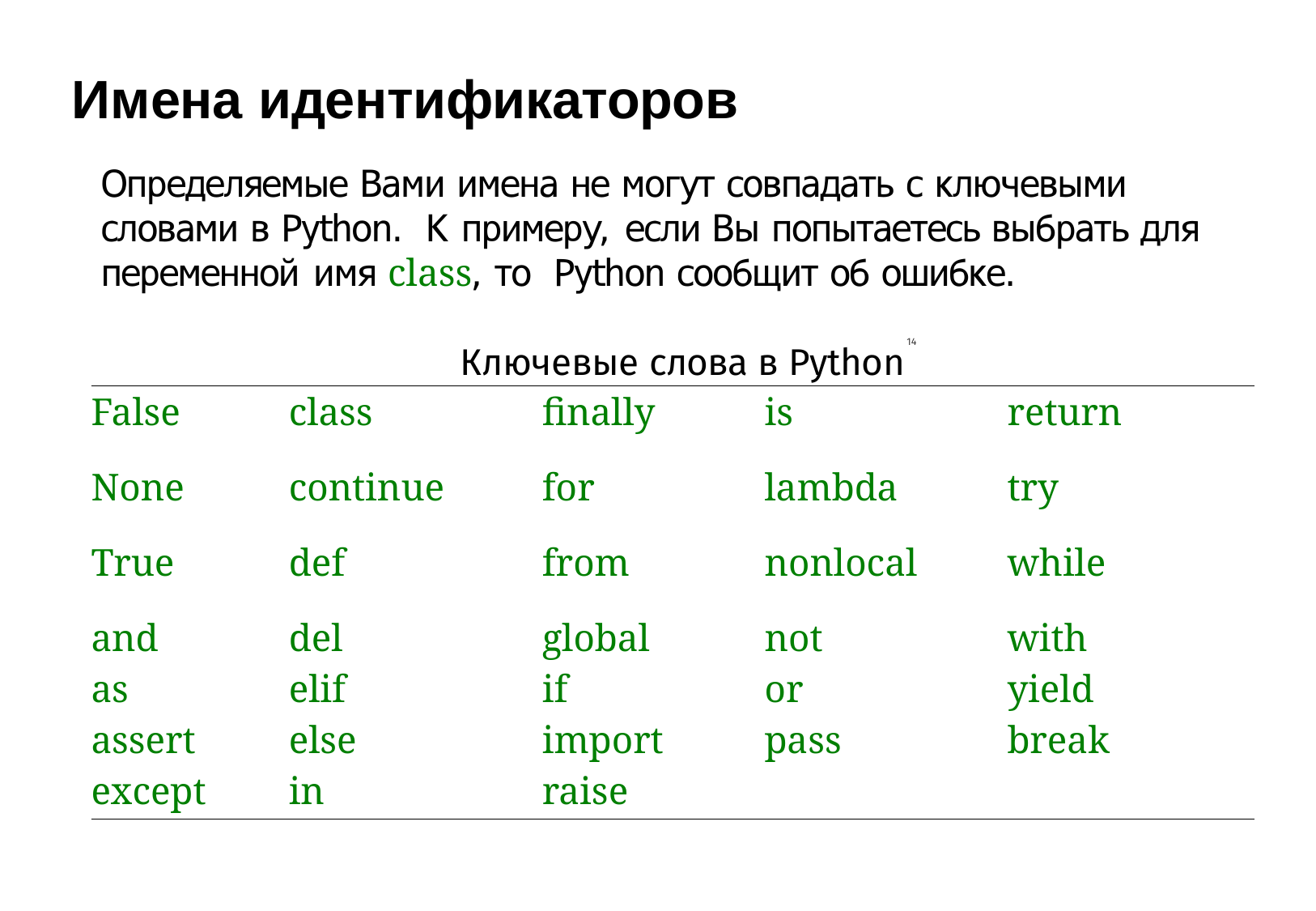

# Имена идентификаторов
Определяемые Вами имена не могут совпадать с ключевыми словами в Python.  К примеру, если Вы попытаетесь выбрать для переменной имя class, то  Python сообщит об ошибке.

Ключевые слова в Python
14
| False | class | finally | is | return |
| --- | --- | --- | --- | --- |
| None | continue | for | lambda | try |
| True | def | from | nonlocal | while |
| and | del | global | not | with |
| as | elif | if | or | yield |
| assert | else | import | pass | break |
| except | in | raise |  |  |